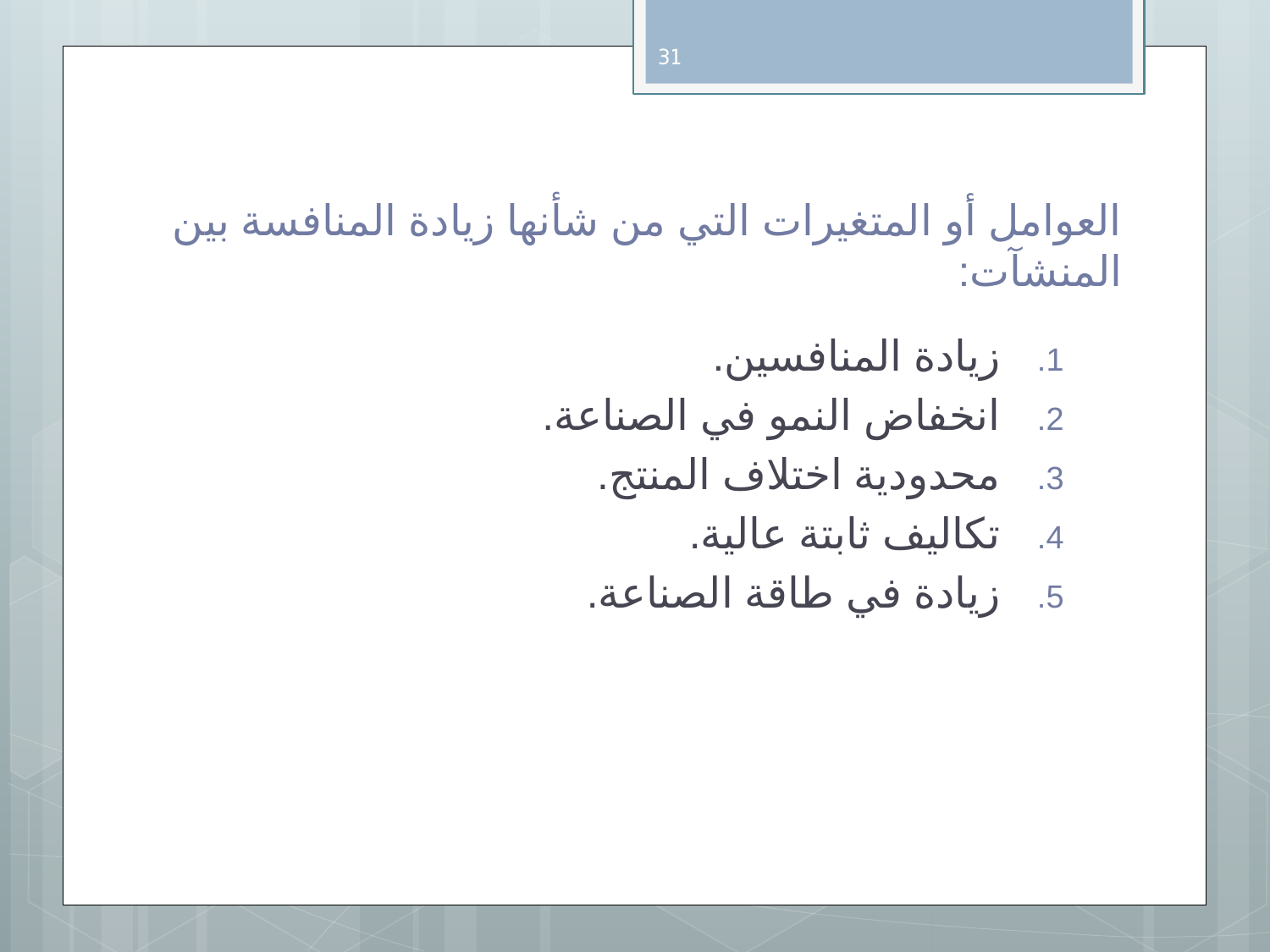

31
# العوامل أو المتغيرات التي من شأنها زيادة المنافسة بين المنشآت:
زيادة المنافسين.
انخفاض النمو في الصناعة.
محدودية اختلاف المنتج.
تكاليف ثابتة عالية.
زيادة في طاقة الصناعة.